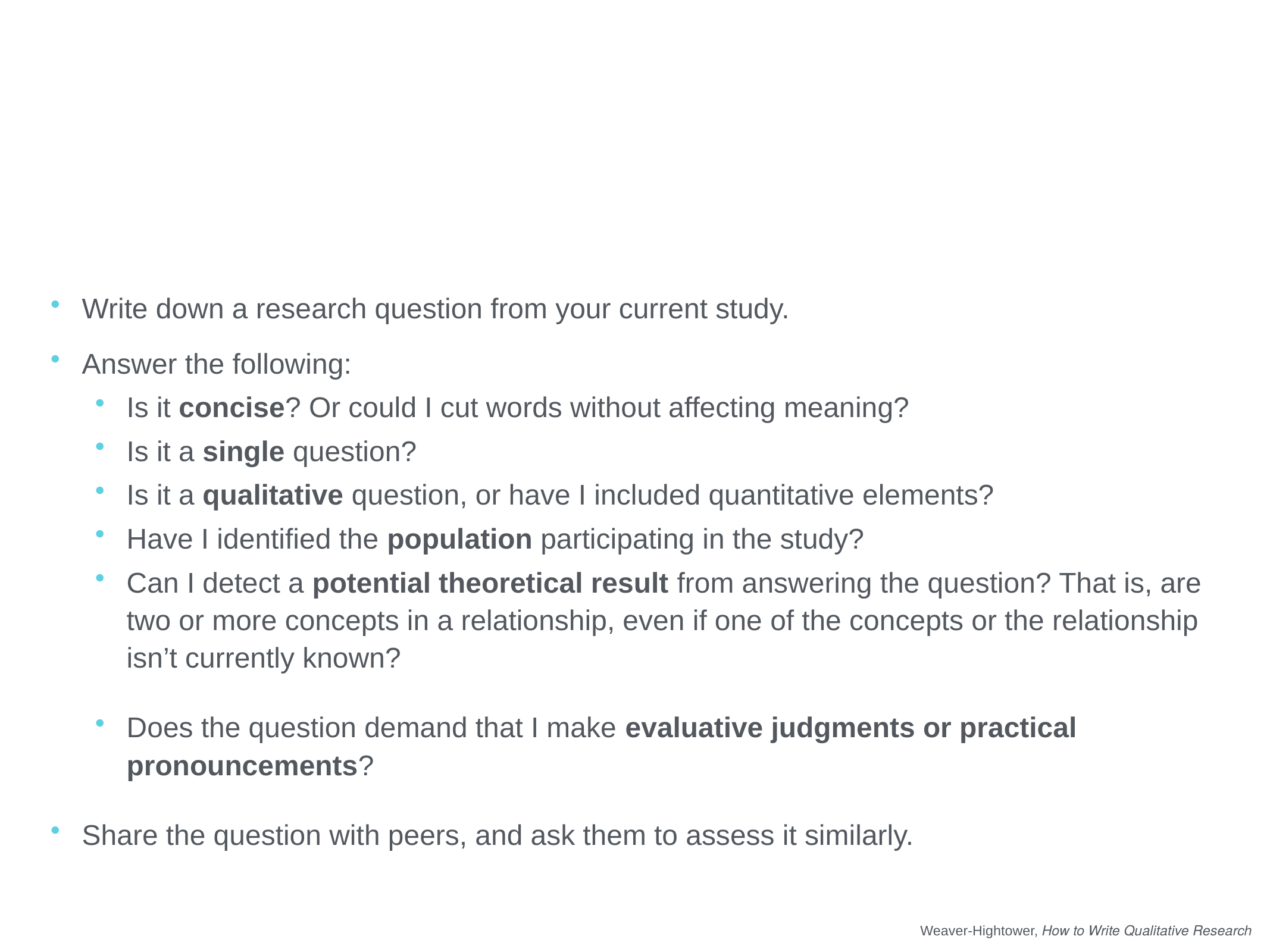

# Activity 1: Research Questions
Write down a research question from your current study.
Answer the following:
Is it concise? Or could I cut words without affecting meaning?
Is it a single question?
Is it a qualitative question, or have I included quantitative elements?
Have I identified the population participating in the study?
Can I detect a potential theoretical result from answering the question? That is, are two or more concepts in a relationship, even if one of the concepts or the relationship isn’t currently known?
Does the question demand that I make evaluative judgments or practical pronouncements?
Share the question with peers, and ask them to assess it similarly.